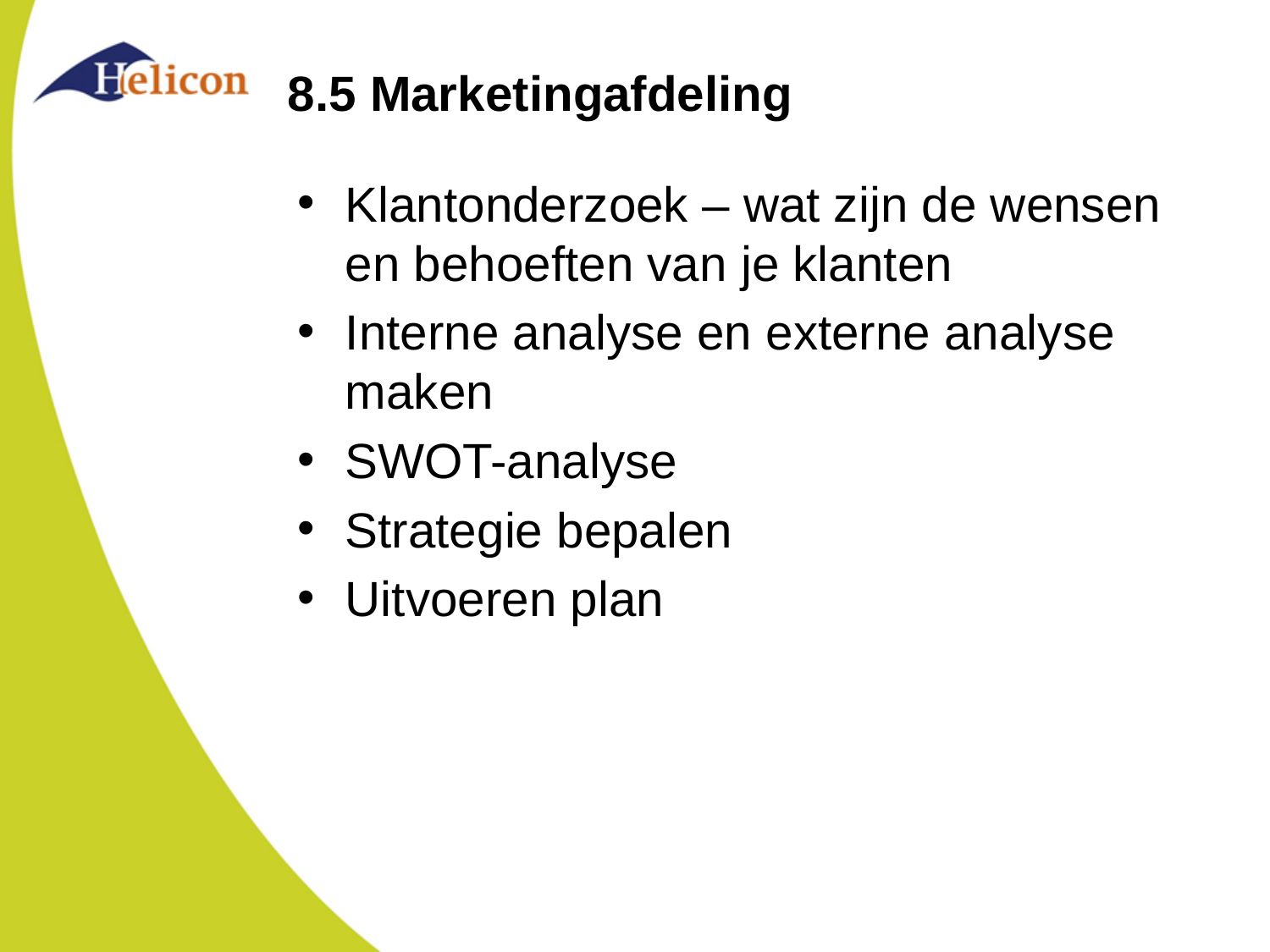

# 8.5 Marketingafdeling
Klantonderzoek – wat zijn de wensen en behoeften van je klanten
Interne analyse en externe analyse maken
SWOT-analyse
Strategie bepalen
Uitvoeren plan